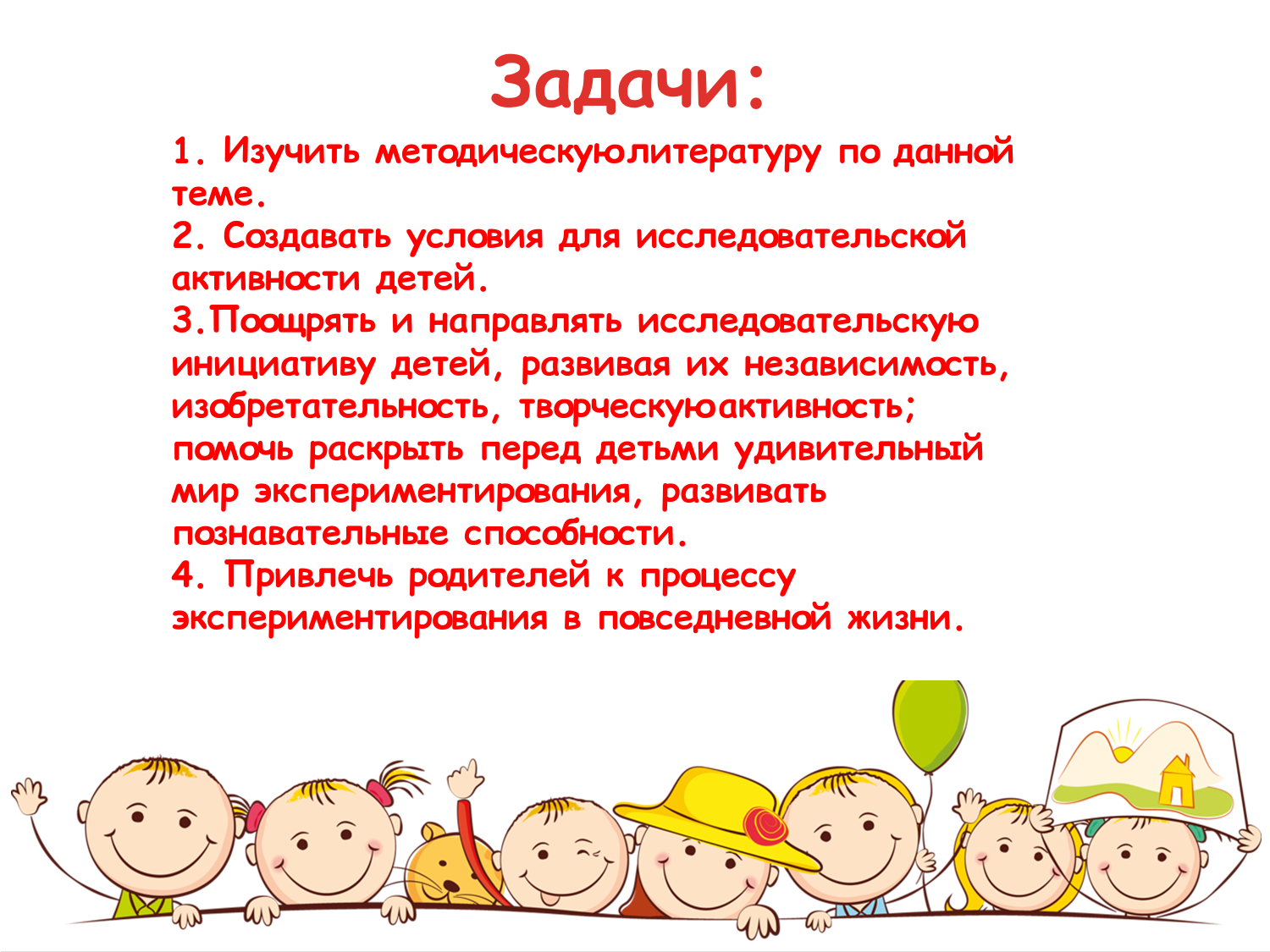

Задачи:
1. Изучить методическую литературу по данной теме.
2. Создавать условия для исследовательской активности детей.
3.Поощрять и направлять исследовательскую инициативу детей, развивая их независимость, изобретательность, творческую активность; помочь раскрыть перед детьми удивительный мир экспериментирования, развивать познавательные способности.
4. Привлечь родителей к процессу экспериментирования в повседневной жизни.